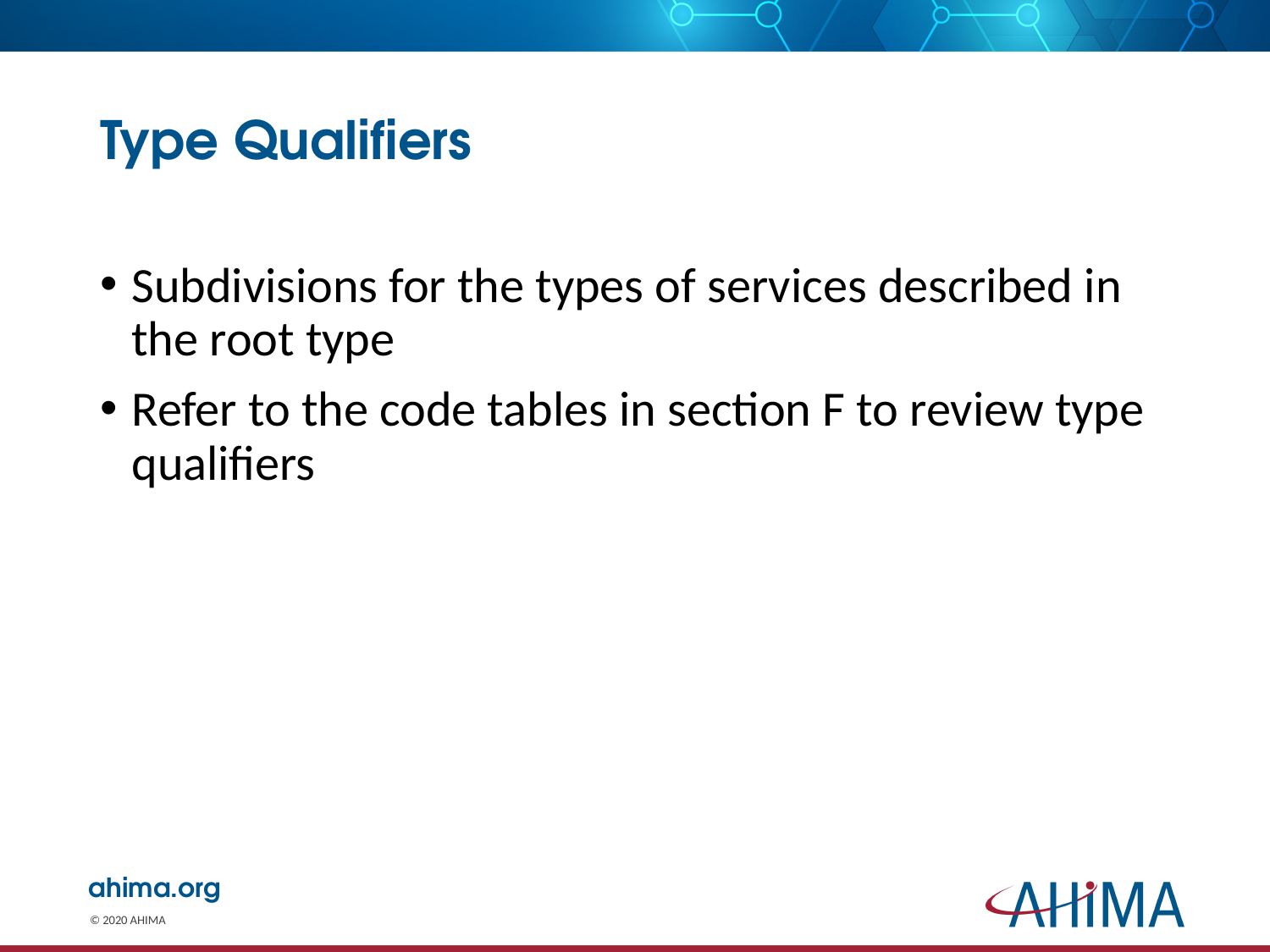

# Type Qualifiers
Subdivisions for the types of services described in the root type
Refer to the code tables in section F to review type qualifiers